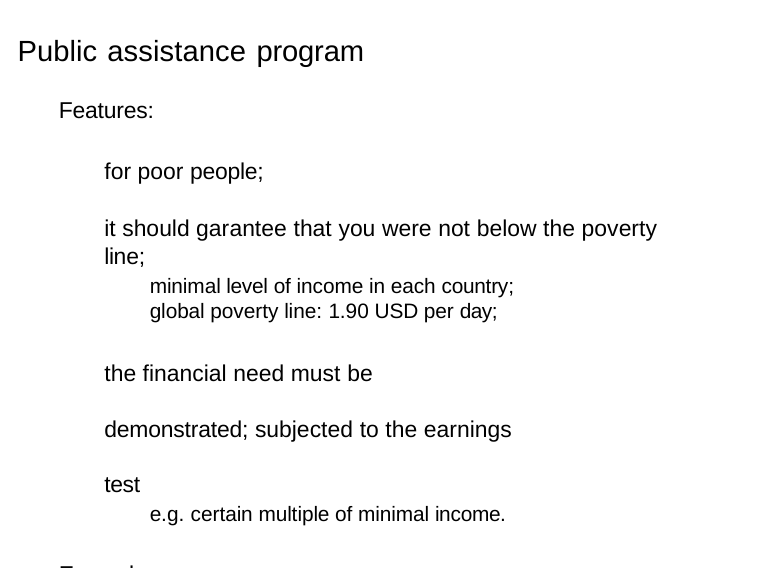

# Public assistance program
Features:

for poor people;

it should garantee that you were not below the poverty line;
minimal level of income in each country; global poverty line: 1.90 USD per day;
the financial need must be demonstrated; subjected to the earnings test
e.g. certain multiple of minimal income.

Example: rent subsidy
Jirˇí Valecký (VSB-TUO)
5 / 20